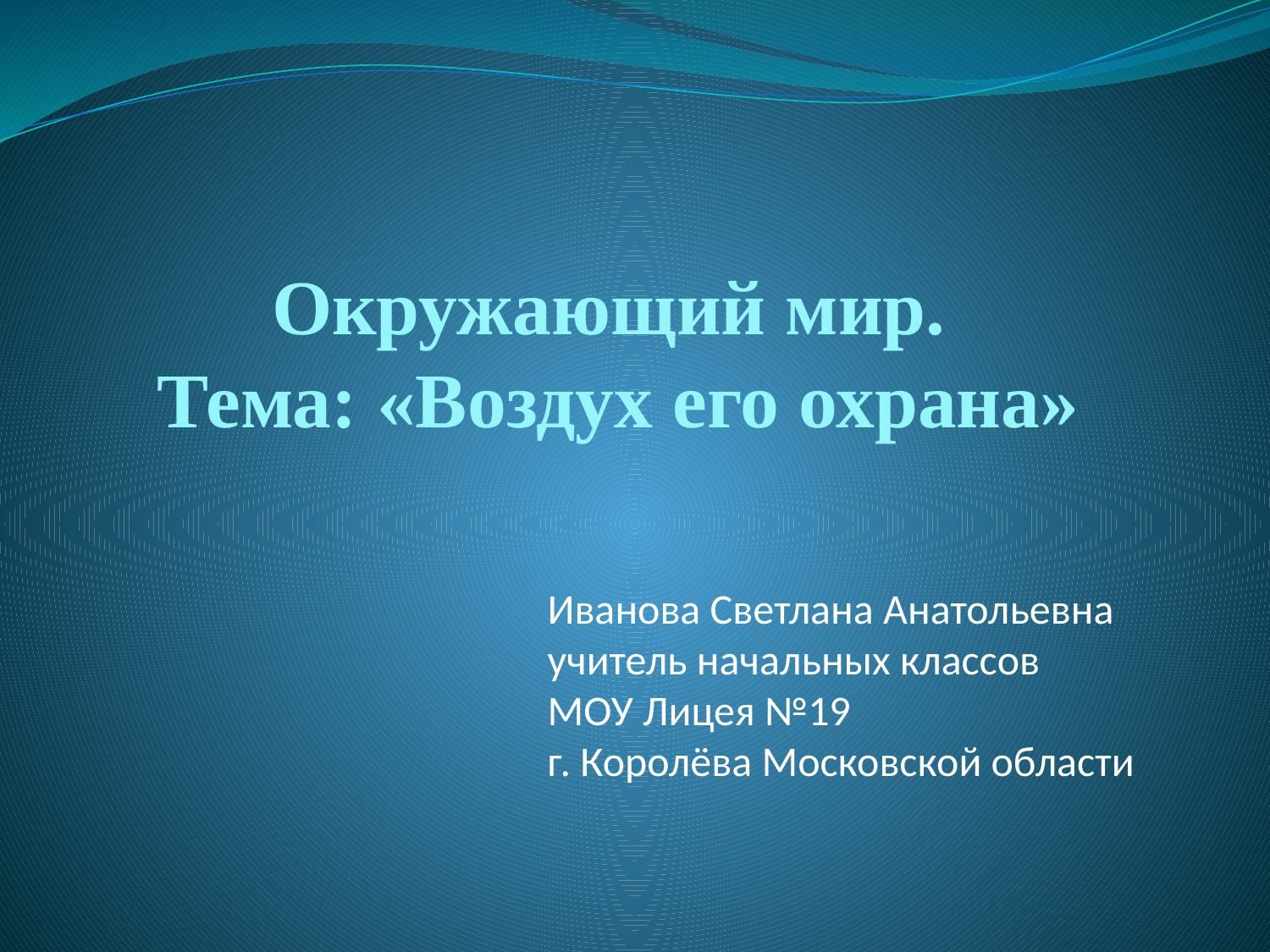

# Окружающий мир. Тема: «Воздух его охрана»
Иванова Светлана Анатольевна
учитель начальных классов
МОУ Лицея №19
г. Королёва Московской области